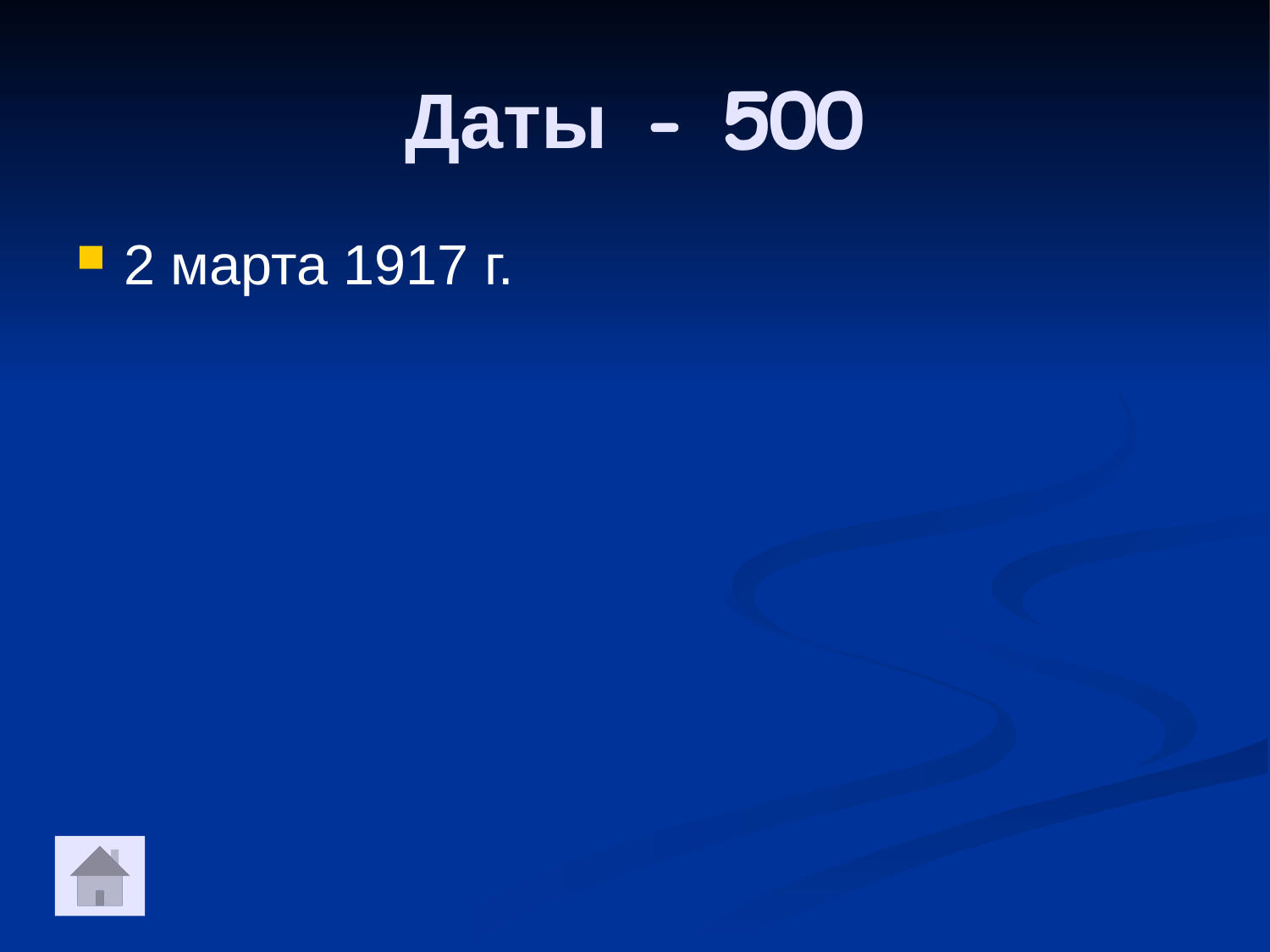

Даты - 500
2 марта 1917 г.